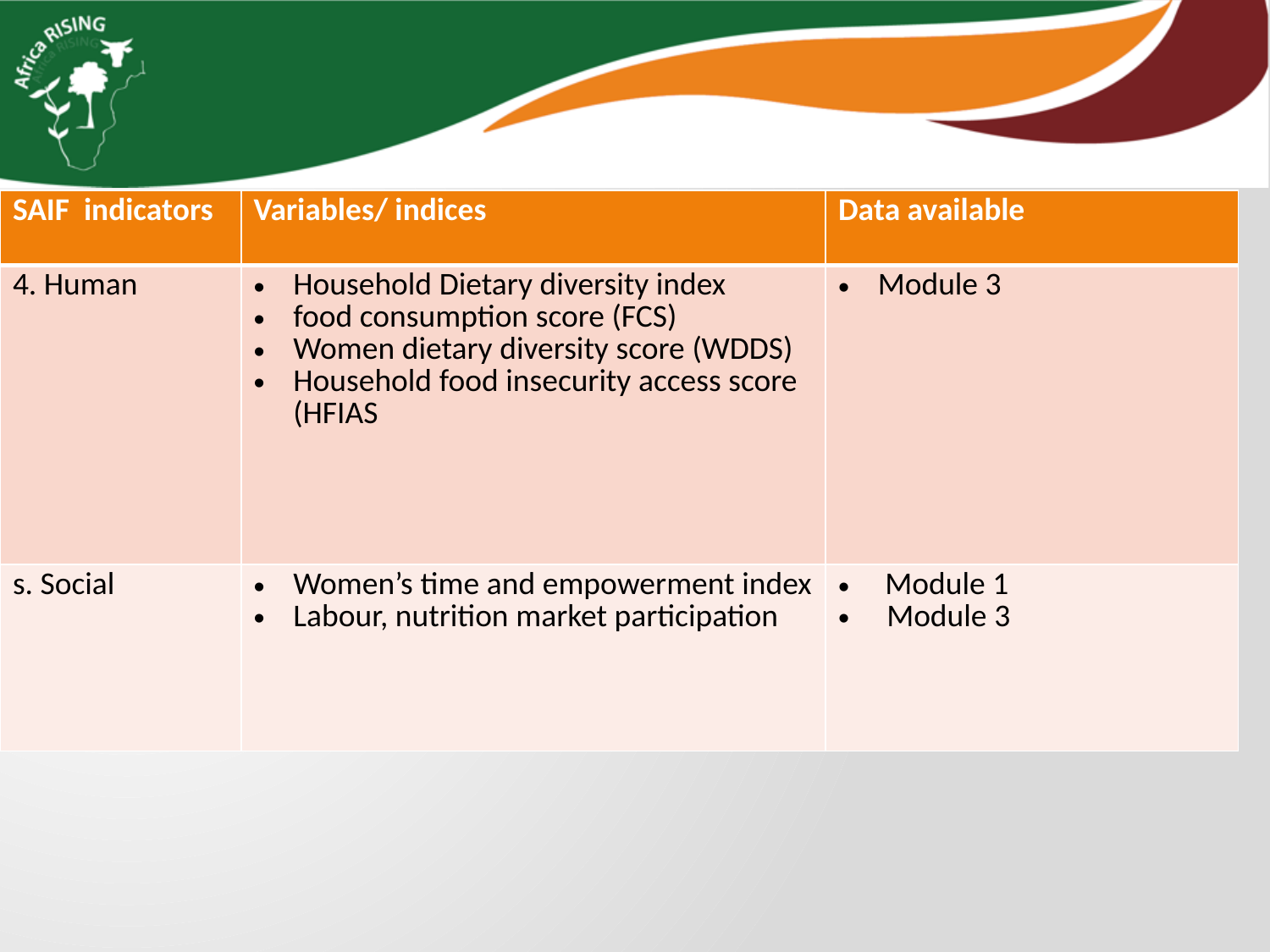

| SAIF indicators | Variables/ indices | Data available |
| --- | --- | --- |
| 4. Human | Household Dietary diversity index food consumption score (FCS) Women dietary diversity score (WDDS) Household food insecurity access score (HFIAS | Module 3 |
| s. Social | Women’s time and empowerment index Labour, nutrition market participation | Module 1 Module 3 |